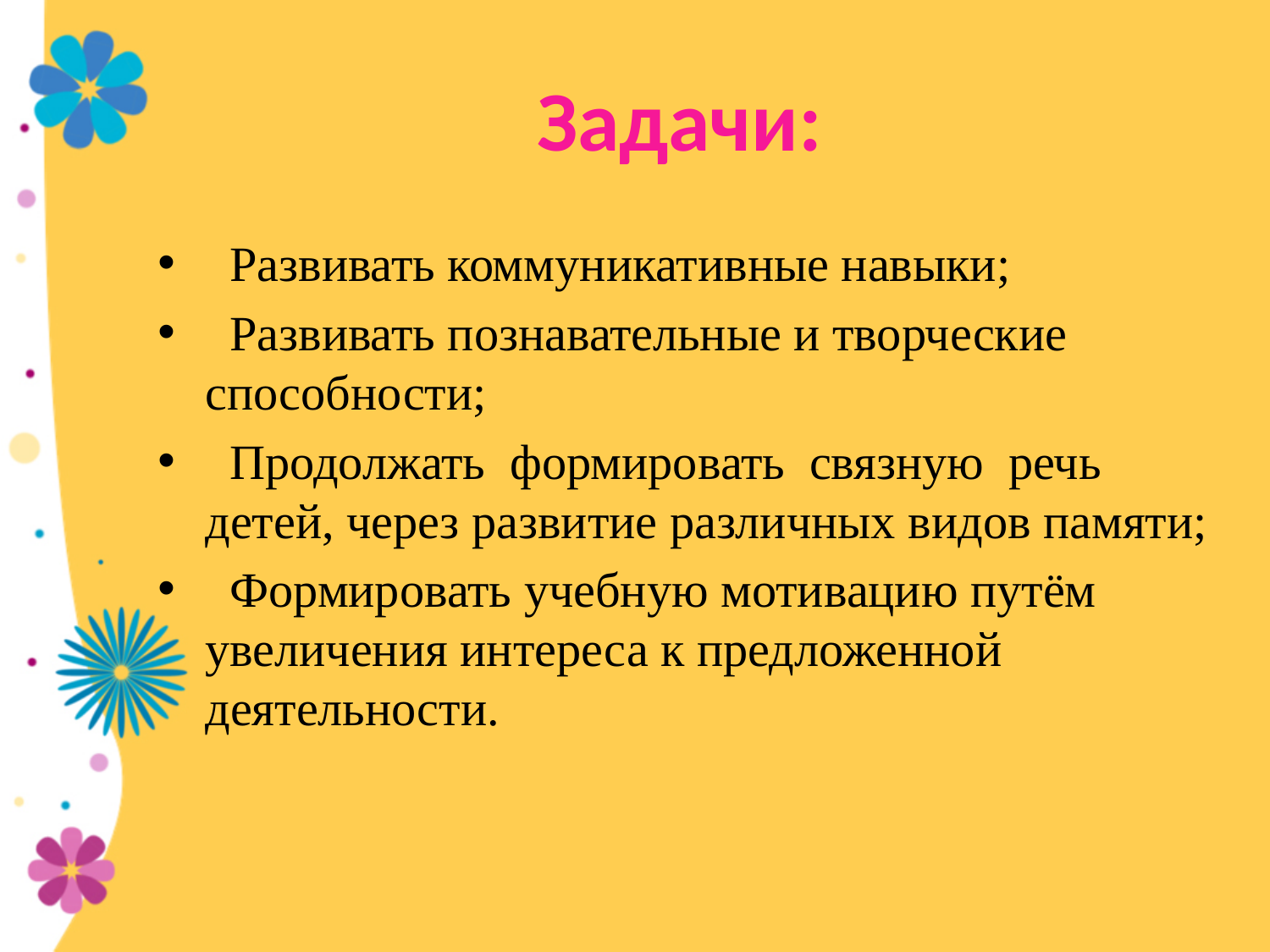

# Задачи:
  Развивать коммуникативные навыки;
  Развивать познавательные и творческие способности;
  Продолжать  формировать  связную  речь детей, через развитие различных видов памяти;
  Формировать учебную мотивацию путём      увеличения интереса к предложенной  деятельности.